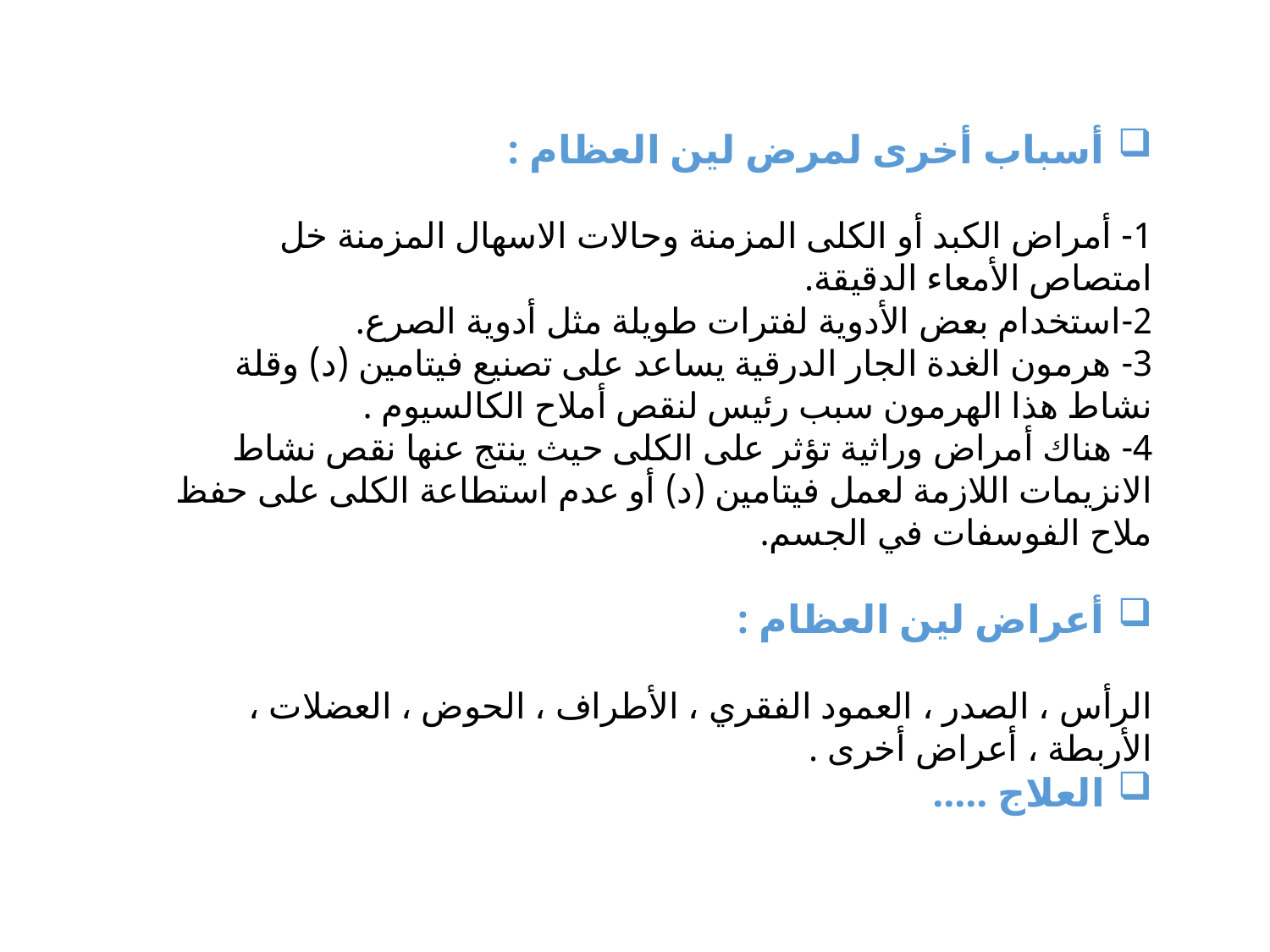

أسباب أخرى لمرض لين العظام :

1- أمراض الكبد أو الكلى المزمنة وحالات الاسهال المزمنة خل امتصاص الأمعاء الدقيقة.
2-استخدام بعض الأدوية لفترات طويلة مثل أدوية الصرع.
3- هرمون الغدة الجار الدرقية يساعد على تصنيع فيتامين (د) وقلة نشاط هذا الهرمون سبب رئيس لنقص أملاح الكالسيوم .
4- هناك أمراض وراثية تؤثر على الكلى حيث ينتج عنها نقص نشاط الانزيمات اللازمة لعمل فيتامين (د) أو عدم استطاعة الكلى على حفظ ملاح الفوسفات في الجسم.

أعراض لين العظام :

الرأس ، الصدر ، العمود الفقري ، الأطراف ، الحوض ، العضلات ، الأربطة ، أعراض أخرى .
العلاج .....